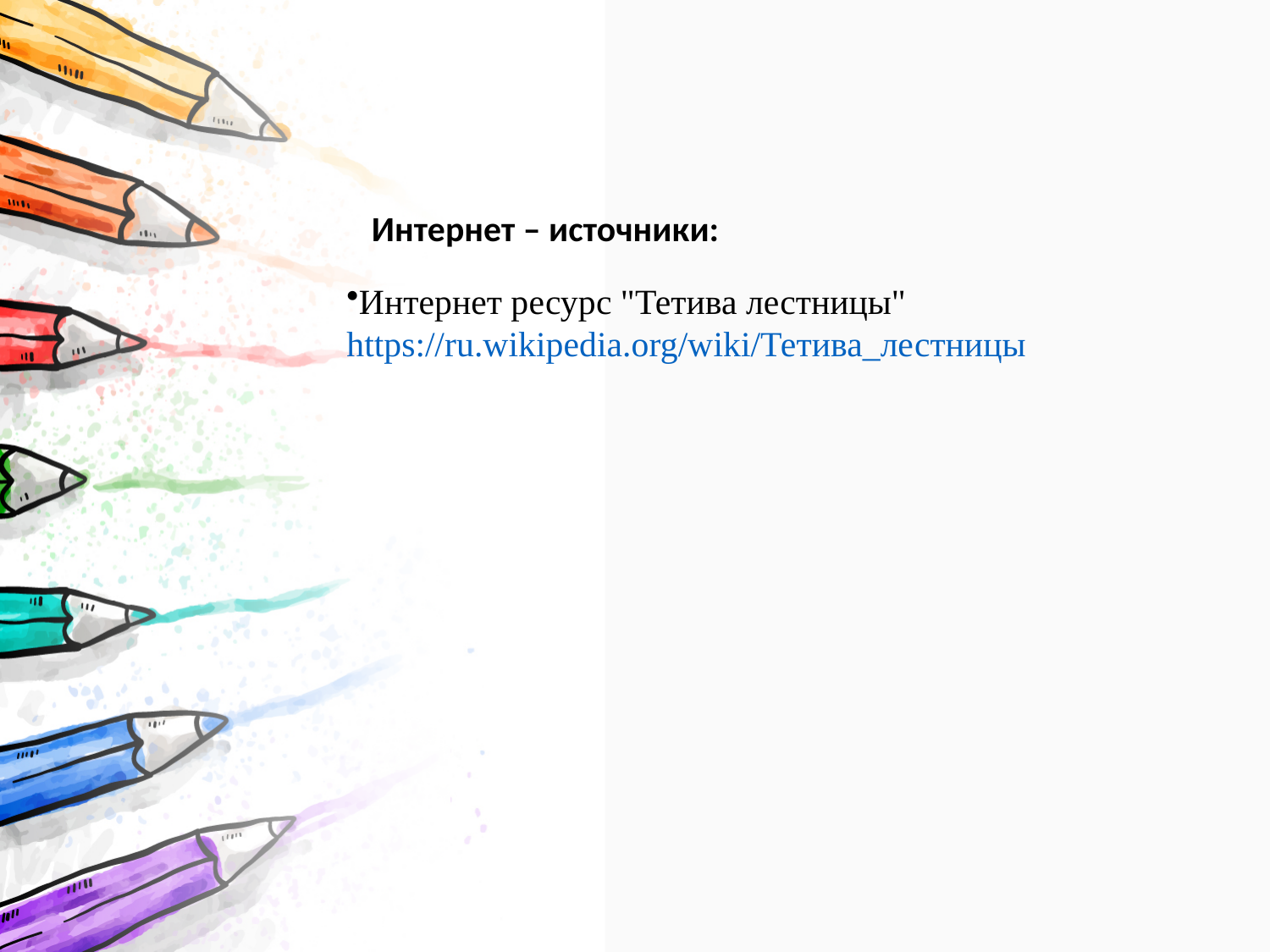

Интернет – источники:
Интернет ресурс "Тетива лестницы" https://ru.wikipedia.org/wiki/Тетива_лестницы